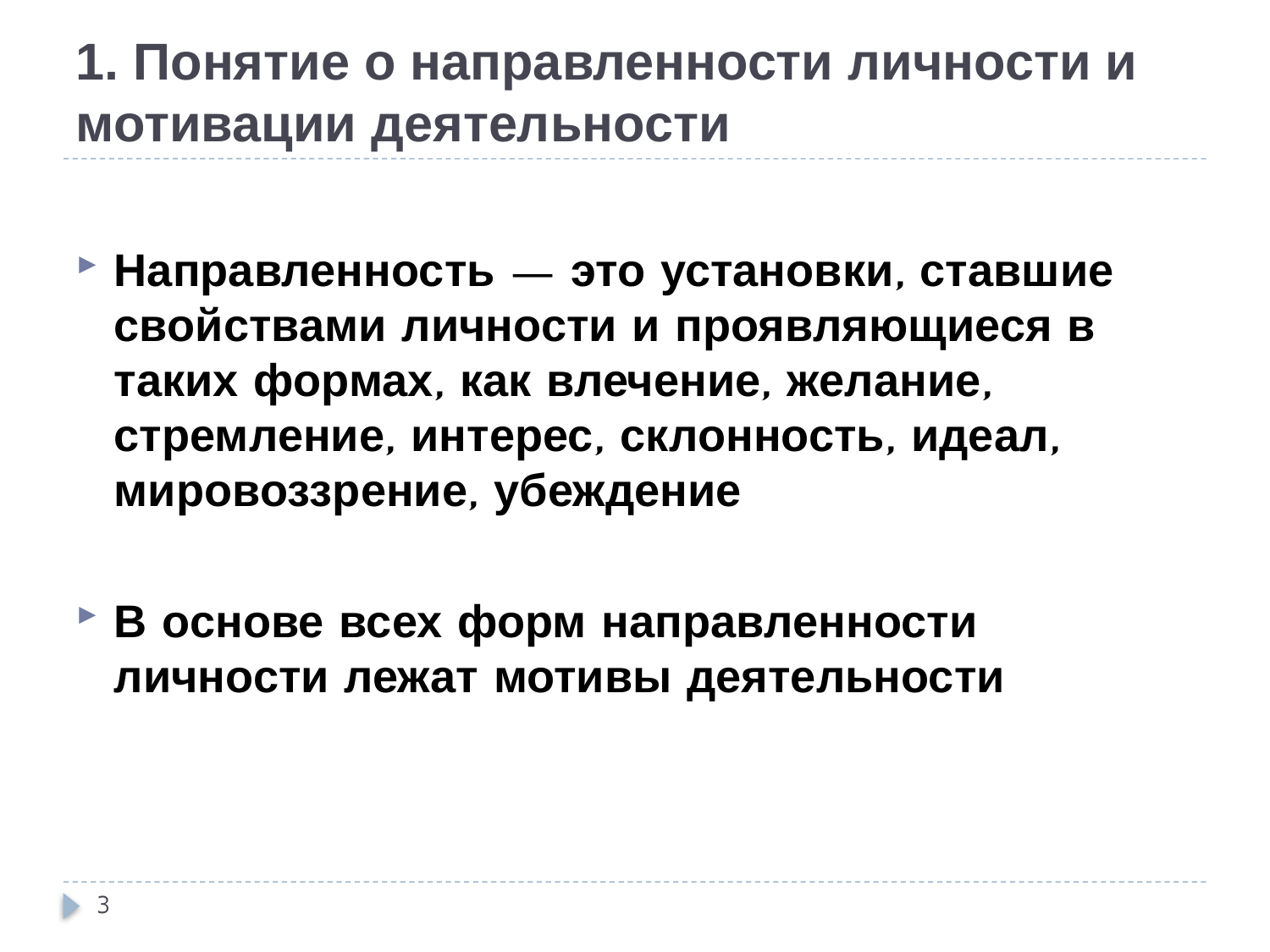

# 1. Понятие о направленности личности и мотивации деятельности

Направленность — это установки, ставшие свойствами личности и проявляющиеся в таких формах, как влечение, желание, стремление, интерес, склонность, идеал, мировоззрение, убеждение

В основе всех форм направленности личности лежат мотивы деятельности
3